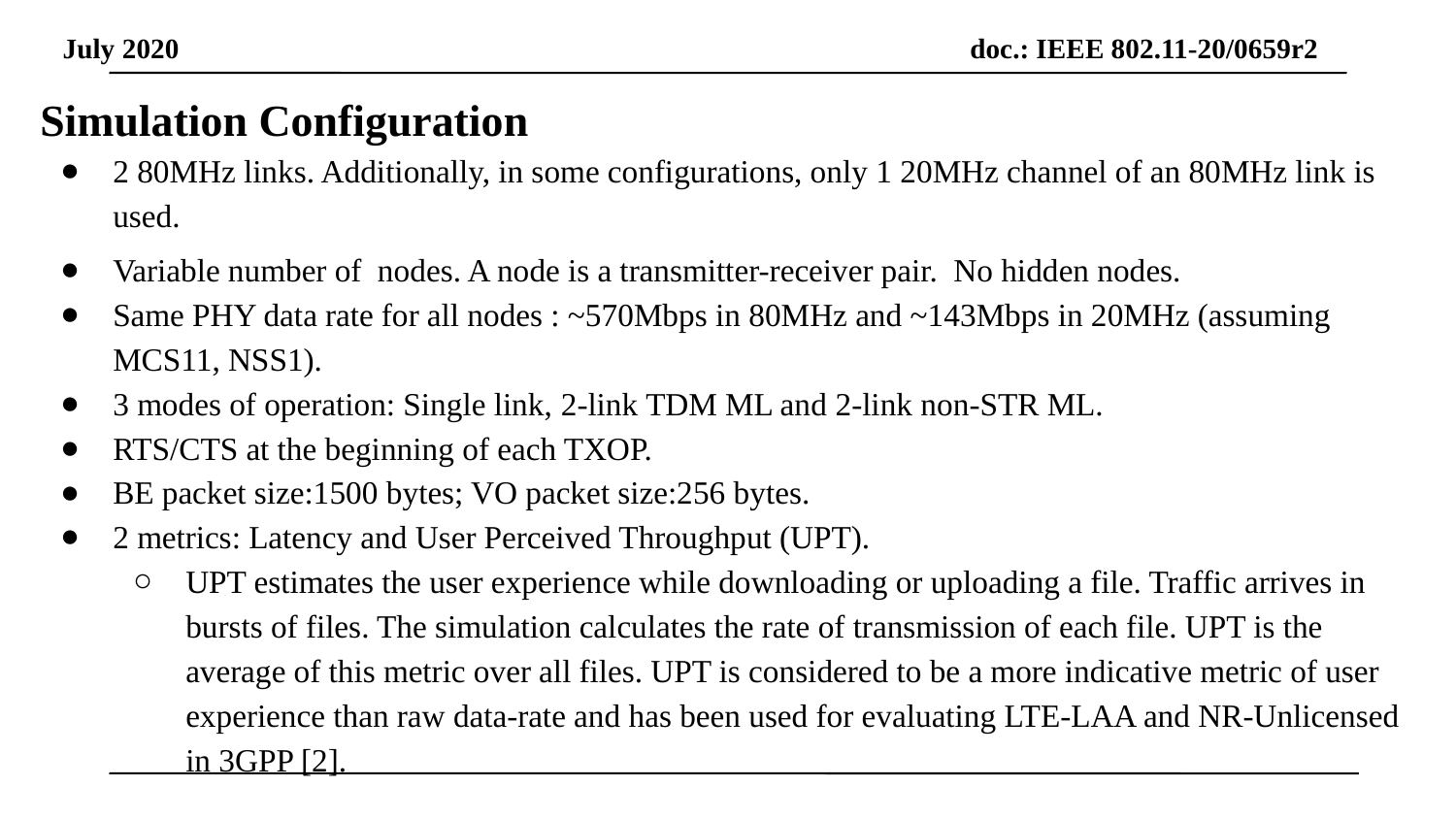

Simulation Configuration
2 80MHz links. Additionally, in some configurations, only 1 20MHz channel of an 80MHz link is used.
Variable number of  nodes. A node is a transmitter-receiver pair.  No hidden nodes.
Same PHY data rate for all nodes : ~570Mbps in 80MHz and ~143Mbps in 20MHz (assuming MCS11, NSS1).
3 modes of operation: Single link, 2-link TDM ML and 2-link non-STR ML.
RTS/CTS at the beginning of each TXOP.
BE packet size:1500 bytes; VO packet size:256 bytes.
2 metrics: Latency and User Perceived Throughput (UPT).
UPT estimates the user experience while downloading or uploading a file. Traffic arrives in bursts of files. The simulation calculates the rate of transmission of each file. UPT is the average of this metric over all files. UPT is considered to be a more indicative metric of user experience than raw data-rate and has been used for evaluating LTE-LAA and NR-Unlicensed in 3GPP [2].